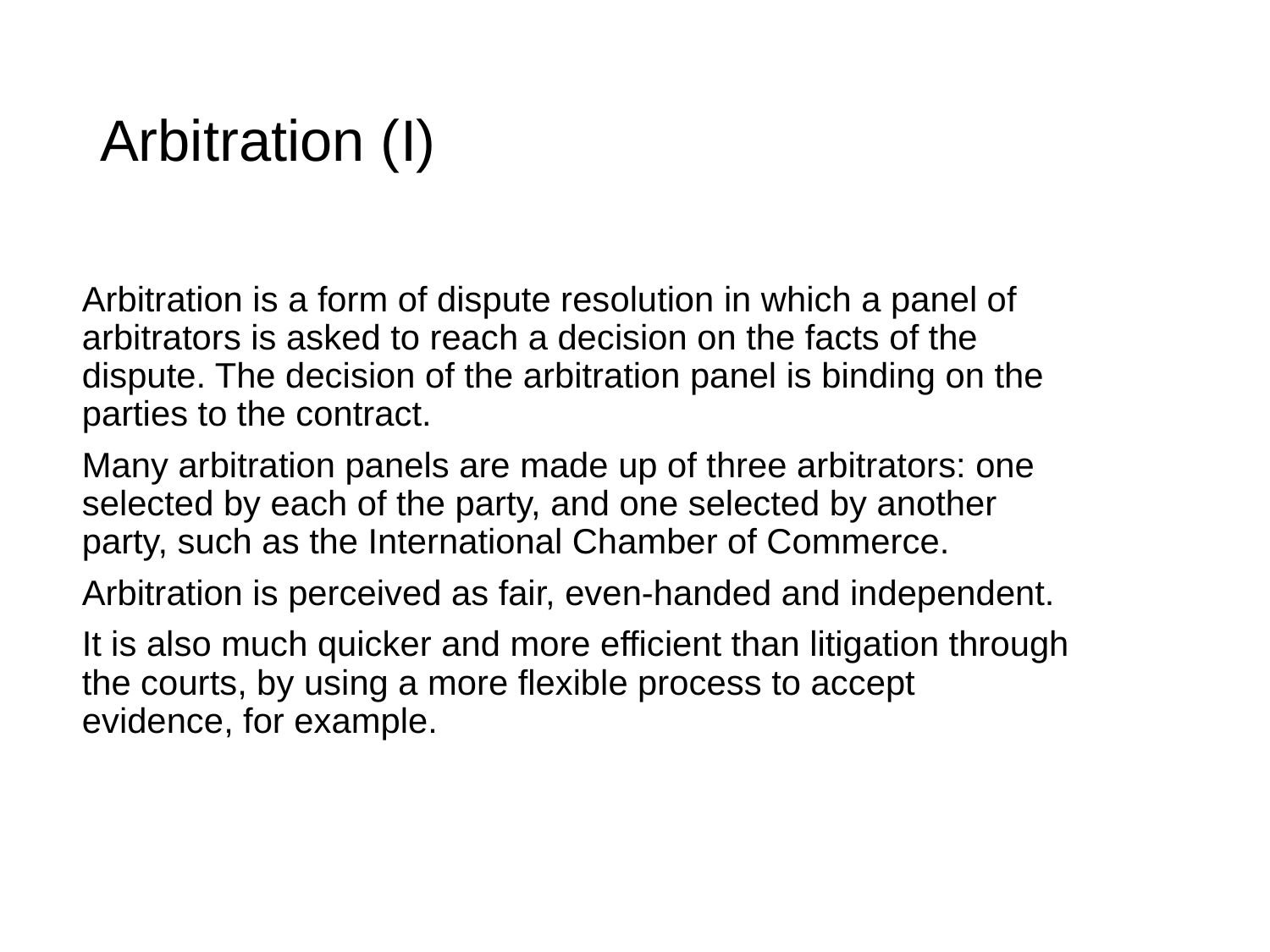

# Arbitration (I)
Arbitration is a form of dispute resolution in which a panel of arbitrators is asked to reach a decision on the facts of the dispute. The decision of the arbitration panel is binding on the parties to the contract.
Many arbitration panels are made up of three arbitrators: one selected by each of the party, and one selected by another party, such as the International Chamber of Commerce.
Arbitration is perceived as fair, even-handed and independent.
It is also much quicker and more efficient than litigation through the courts, by using a more flexible process to accept evidence, for example.